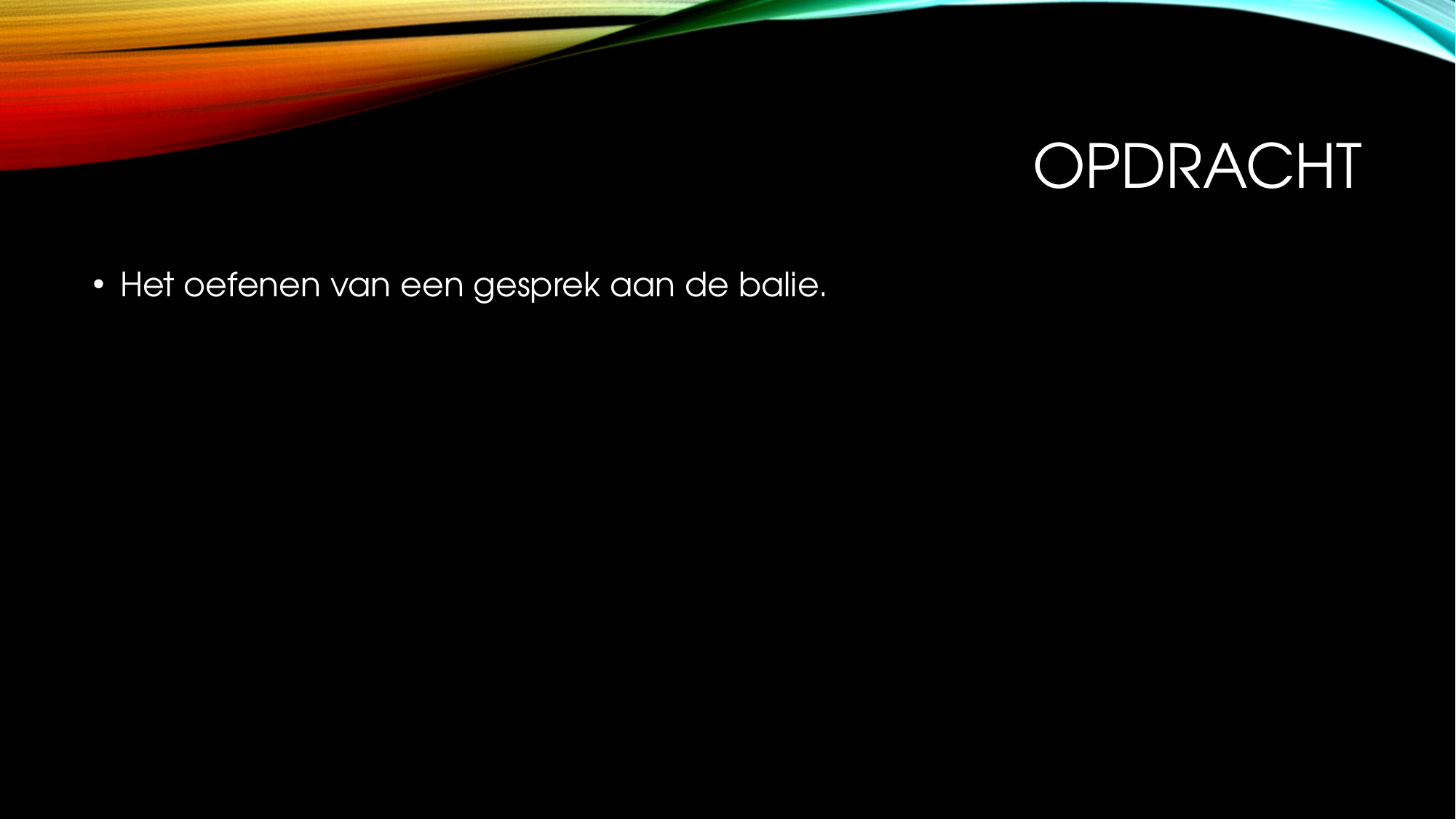

# Opdracht
Het oefenen van een gesprek aan de balie.